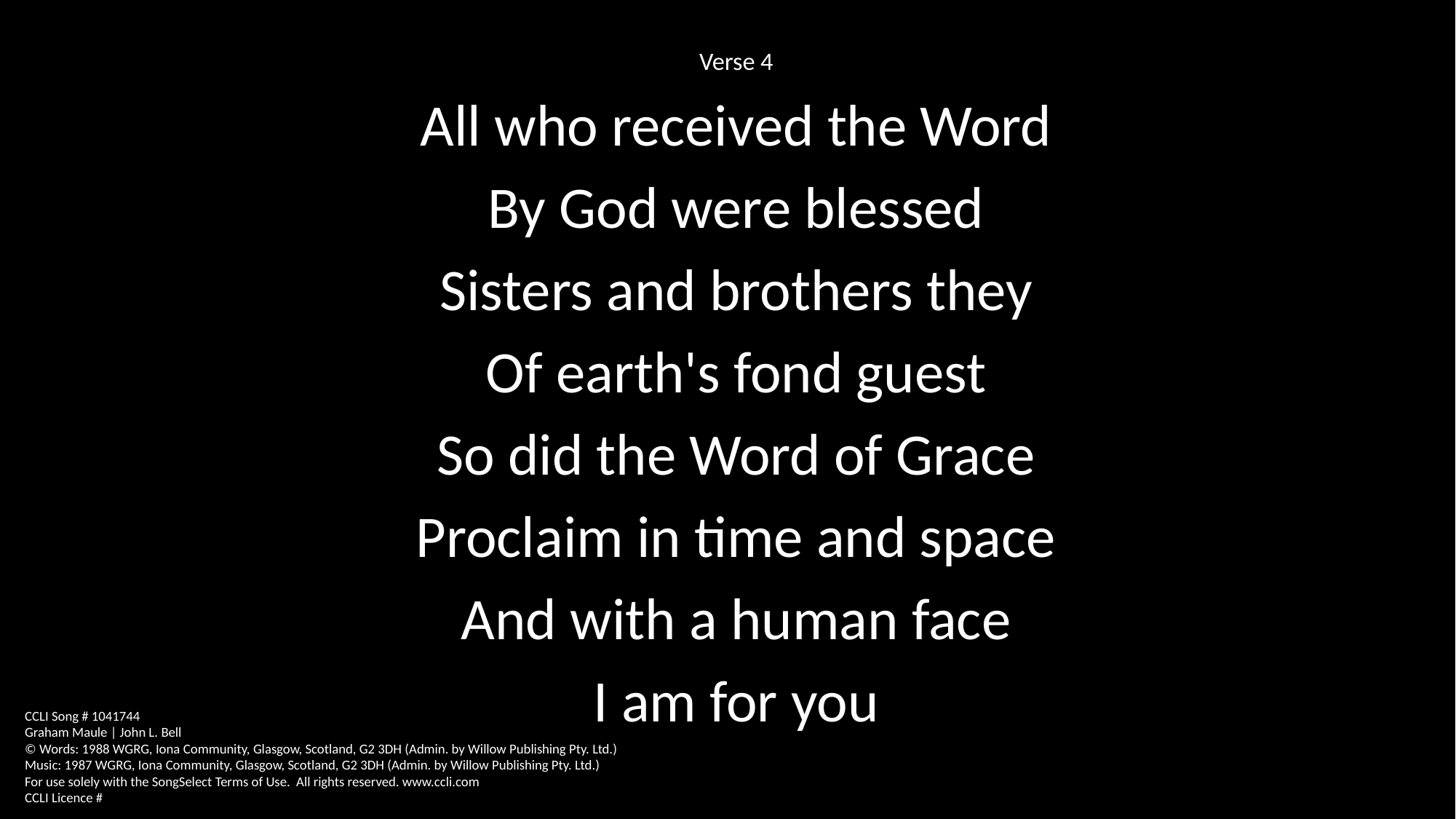

Verse 4
All who received the Word
By God were blessed
Sisters and brothers they
Of earth's fond guest
So did the Word of Grace
Proclaim in time and space
And with a human face
I am for you
CCLI Song # 1041744
Graham Maule | John L. Bell
© Words: 1988 WGRG, Iona Community, Glasgow, Scotland, G2 3DH (Admin. by Willow Publishing Pty. Ltd.)
Music: 1987 WGRG, Iona Community, Glasgow, Scotland, G2 3DH (Admin. by Willow Publishing Pty. Ltd.)
For use solely with the SongSelect Terms of Use.  All rights reserved. www.ccli.com
CCLI Licence #